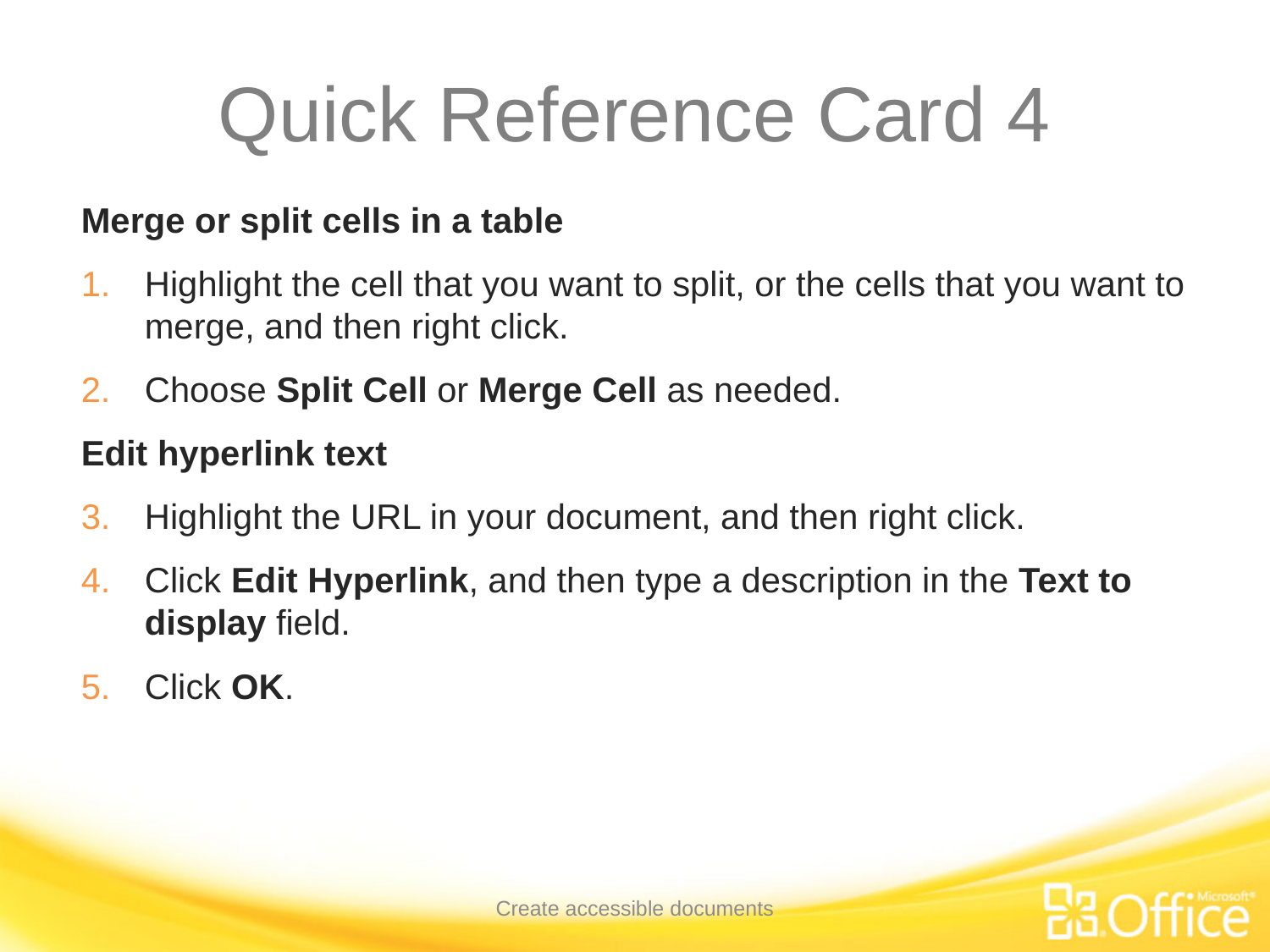

# Quick Reference Card 4
Merge or split cells in a table
Highlight the cell that you want to split, or the cells that you want to merge, and then right click.
Choose Split Cell or Merge Cell as needed.
Edit hyperlink text
Highlight the URL in your document, and then right click.
Click Edit Hyperlink, and then type a description in the Text to display field.
Click OK.

Create accessible documents